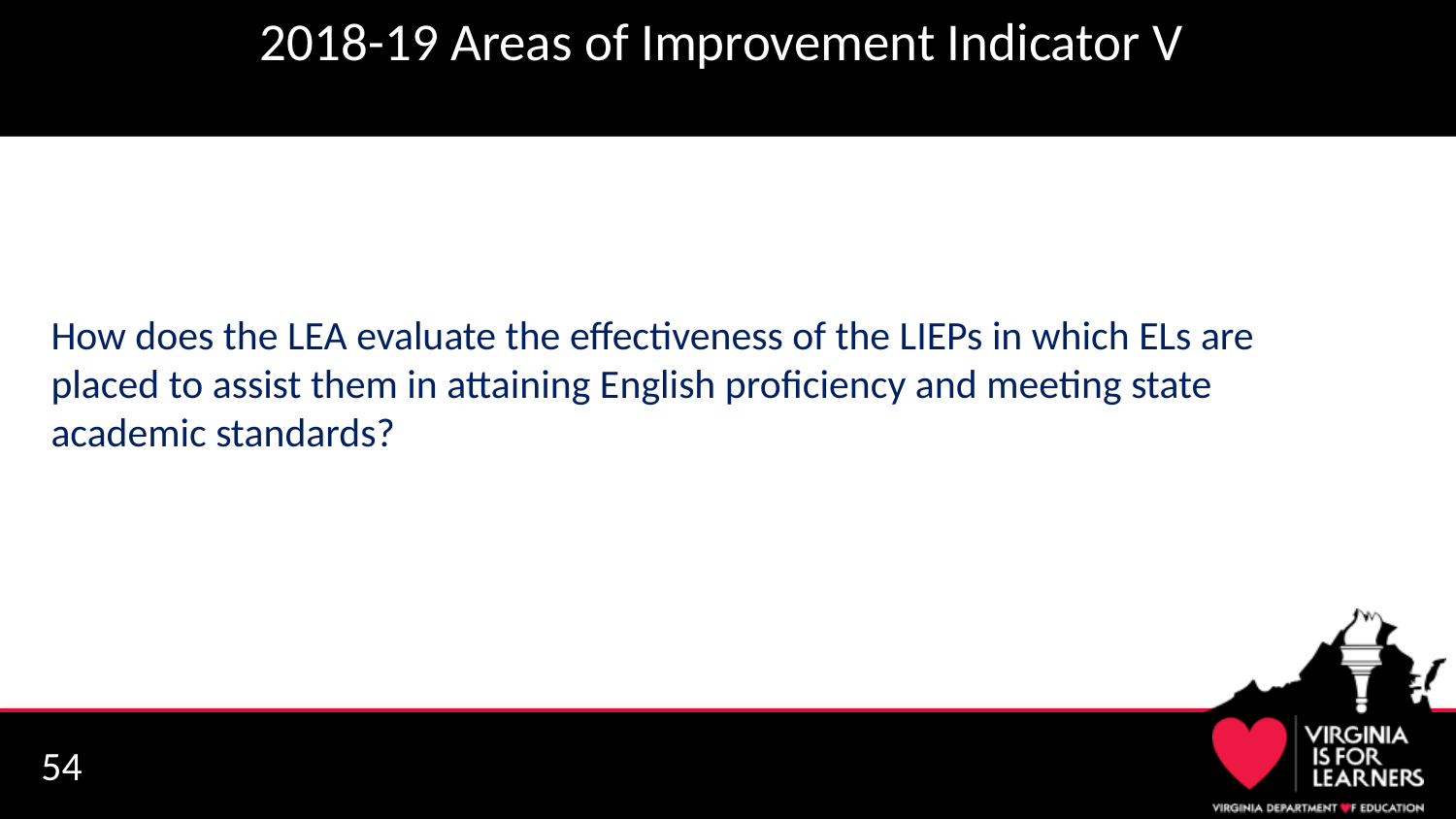

# 2018-19 Areas of Improvement Indicator V

How does the LEA evaluate the effectiveness of the LIEPs in which ELs are placed to assist them in attaining English proficiency and meeting state academic standards?